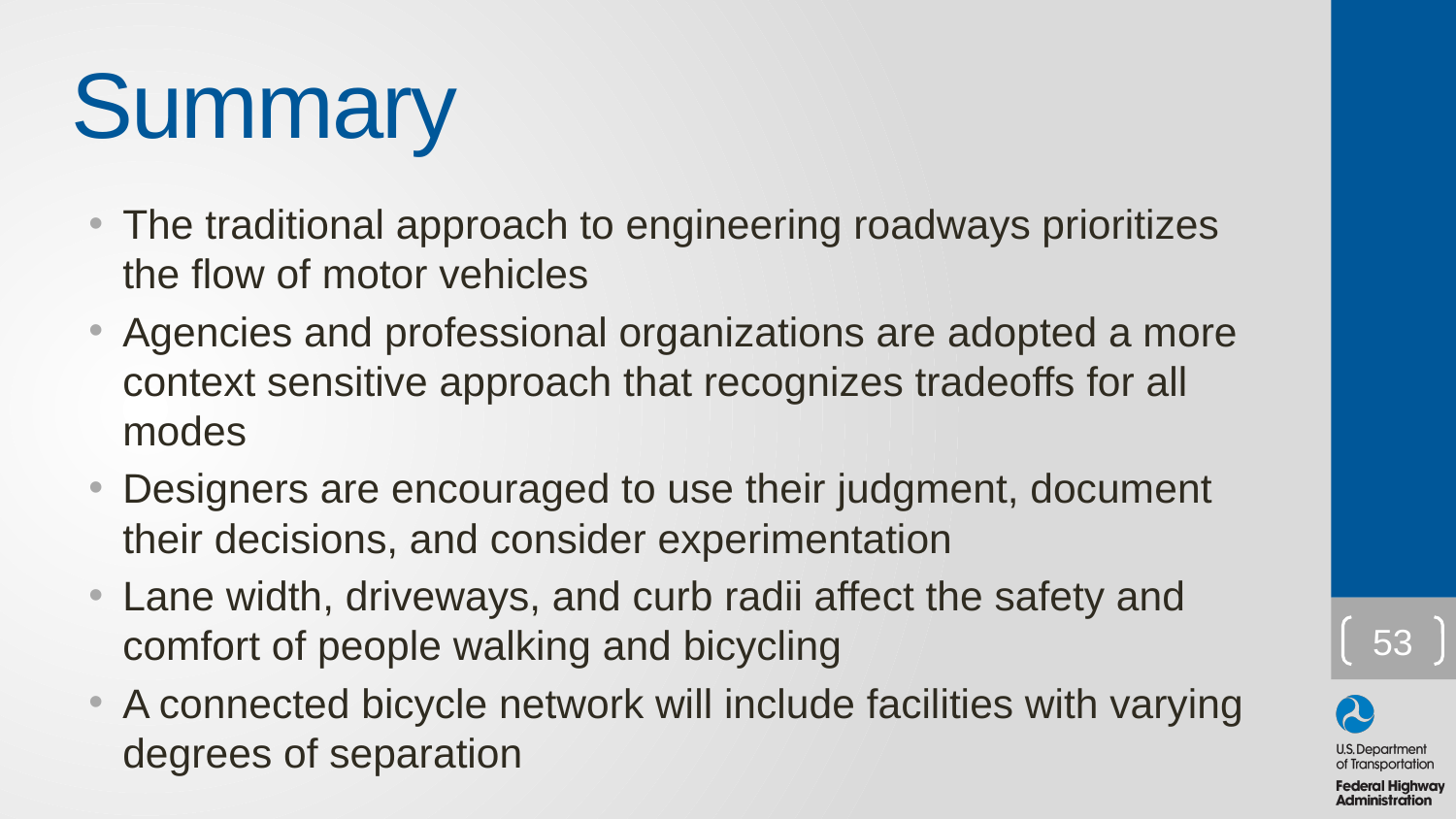

# Summary
The traditional approach to engineering roadways prioritizes the flow of motor vehicles
Agencies and professional organizations are adopted a more context sensitive approach that recognizes tradeoffs for all modes
Designers are encouraged to use their judgment, document their decisions, and consider experimentation
Lane width, driveways, and curb radii affect the safety and comfort of people walking and bicycling
A connected bicycle network will include facilities with varying degrees of separation
53